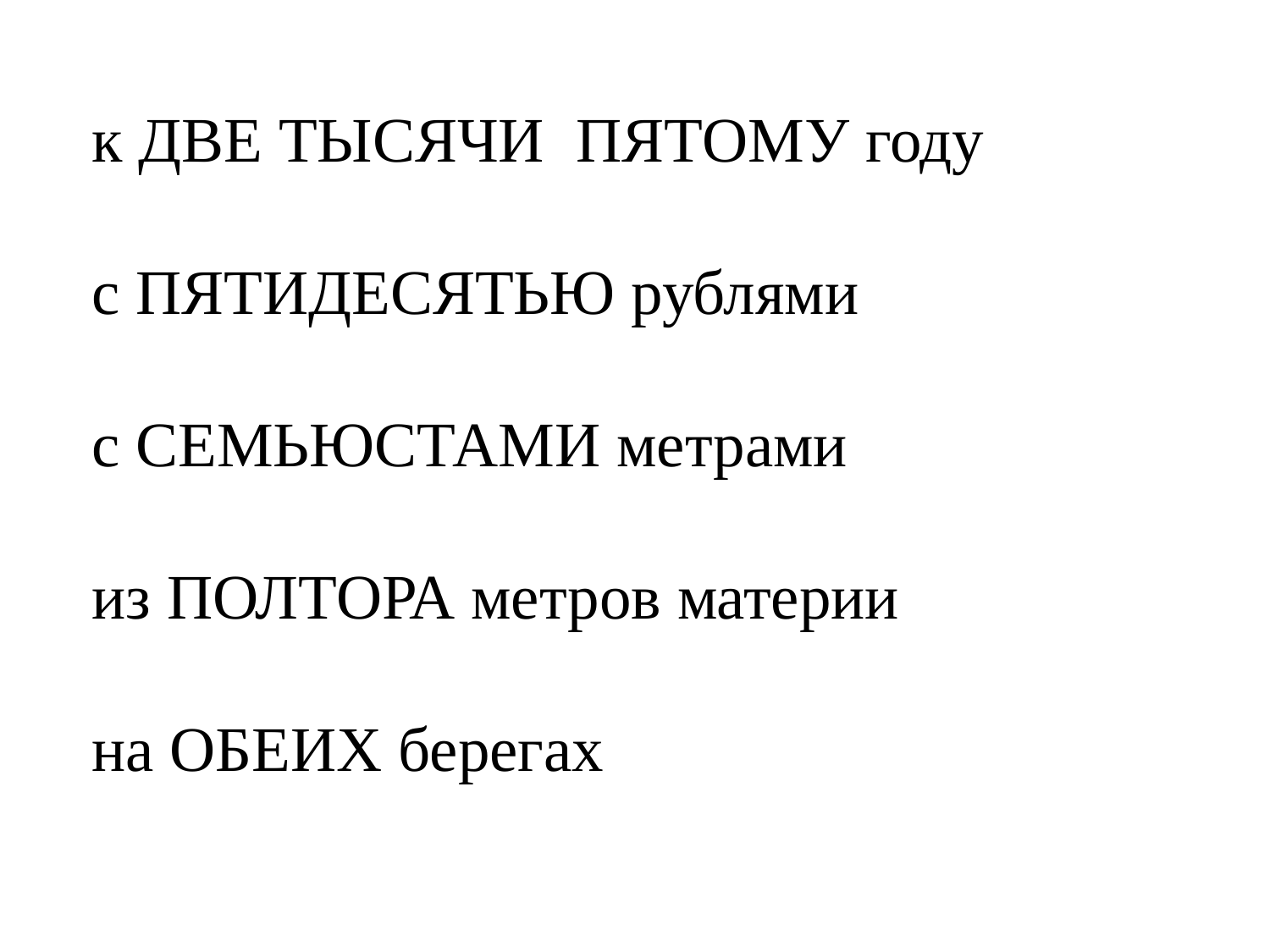

к ДВЕ ТЫСЯЧИ  ПЯТОМУ году

с ПЯТИДЕСЯТЬЮ рублями

с СЕМЬЮСТАМИ метрами

из ПОЛТОРА метров материи

на ОБЕИХ берегах